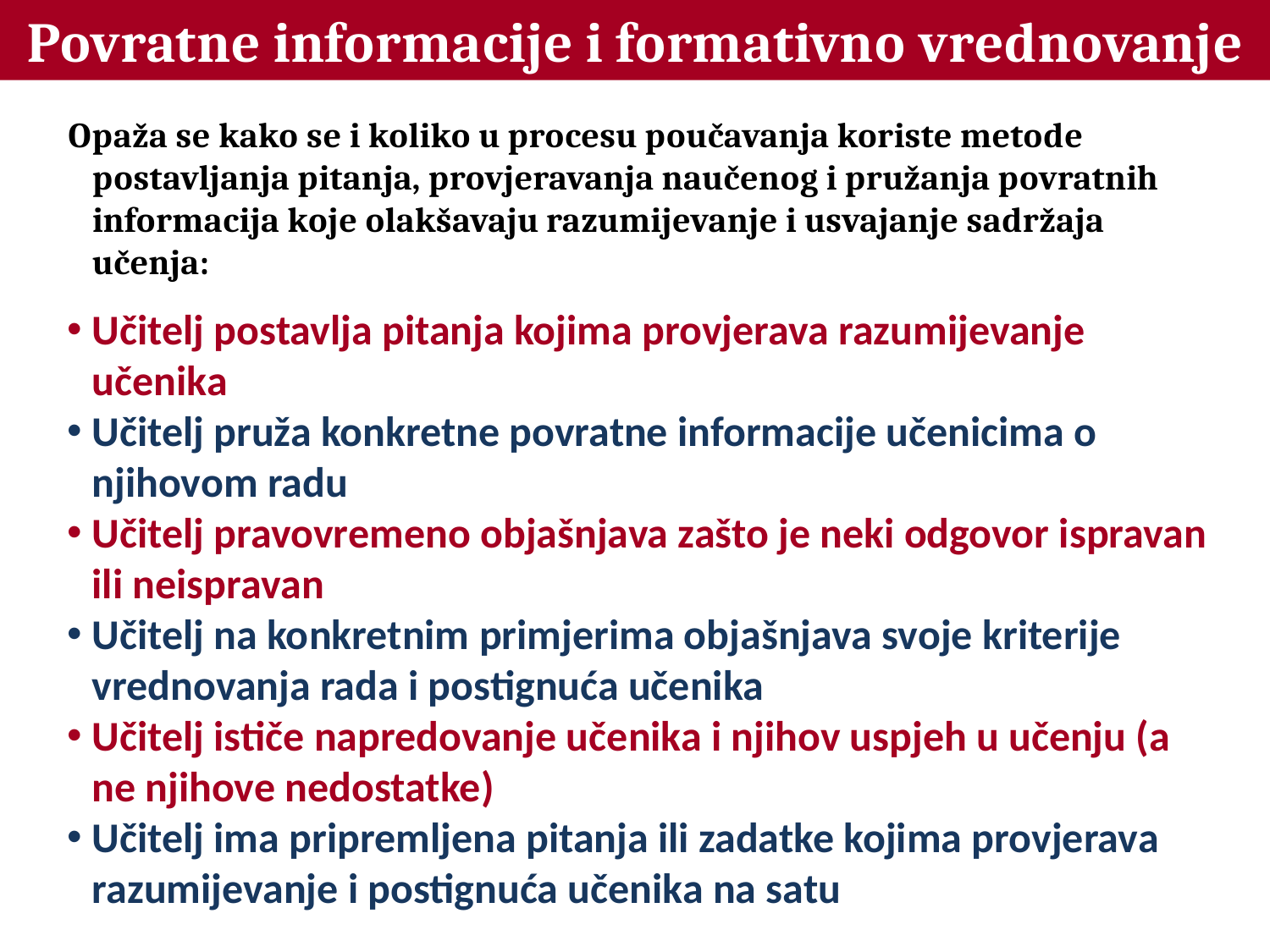

Povratne informacije i formativno vrednovanje
Opaža se kako se i koliko u procesu poučavanja koriste metode postavljanja pitanja, provjeravanja naučenog i pružanja povratnih informacija koje olakšavaju razumijevanje i usvajanje sadržaja učenja:
Učitelj postavlja pitanja kojima provjerava razumijevanje učenika
Učitelj pruža konkretne povratne informacije učenicima o njihovom radu
Učitelj pravovremeno objašnjava zašto je neki odgovor ispravan ili neispravan
Učitelj na konkretnim primjerima objašnjava svoje kriterije vrednovanja rada i postignuća učenika
Učitelj ističe napredovanje učenika i njihov uspjeh u učenju (a ne njihove nedostatke)
Učitelj ima pripremljena pitanja ili zadatke kojima provjerava razumijevanje i postignuća učenika na satu